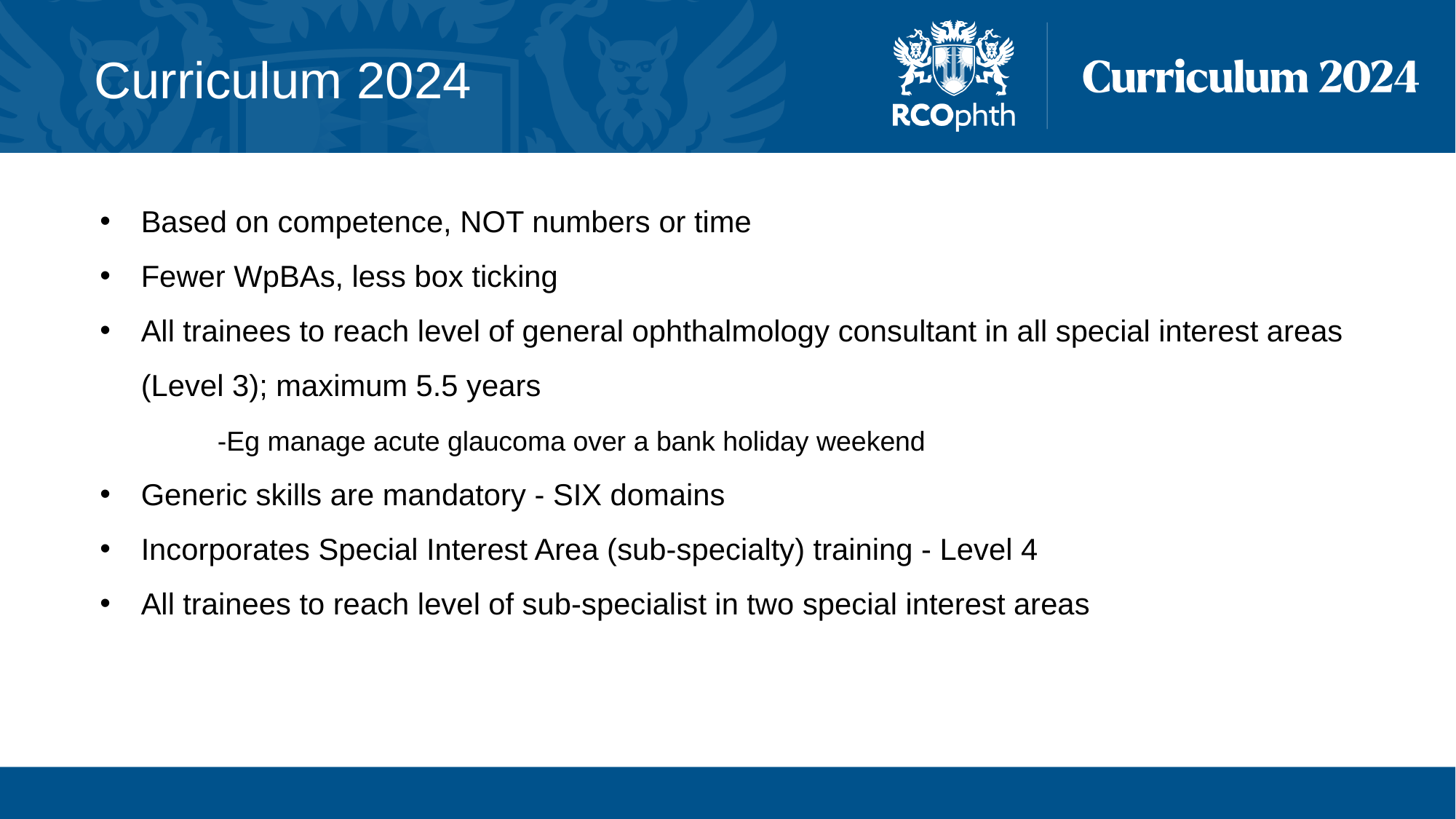

# Curriculum 2024
Based on competence, NOT numbers or time
Fewer WpBAs, less box ticking
All trainees to reach level of general ophthalmology consultant in all special interest areas (Level 3); maximum 5.5 years
	 -Eg manage acute glaucoma over a bank holiday weekend
Generic skills are mandatory - SIX domains
Incorporates Special Interest Area (sub-specialty) training - Level 4
All trainees to reach level of sub-specialist in two special interest areas